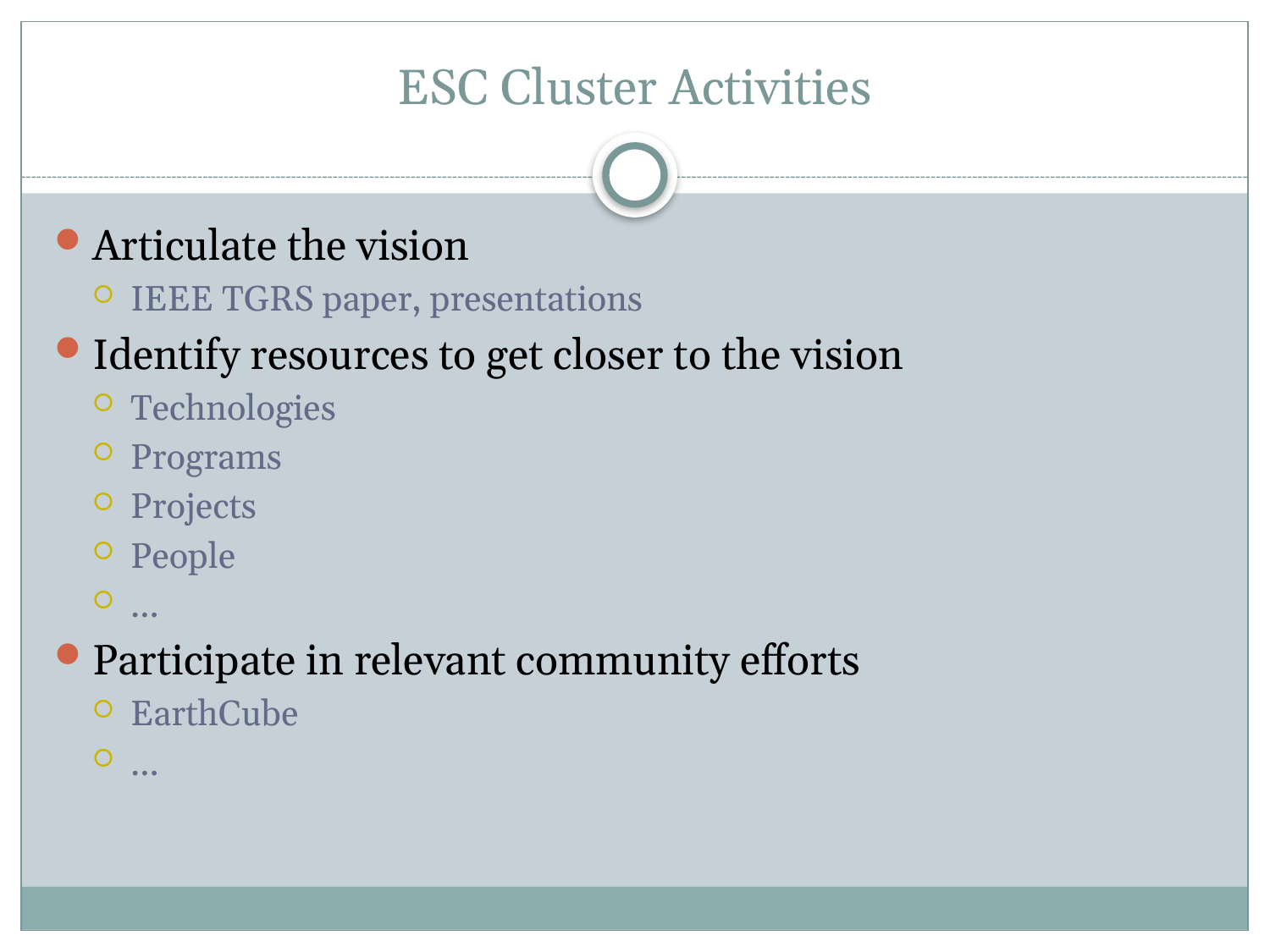

# ESC Cluster Activities
Articulate the vision
IEEE TGRS paper, presentations
Identify resources to get closer to the vision
Technologies
Programs
Projects
People
...
Participate in relevant community efforts
EarthCube
...